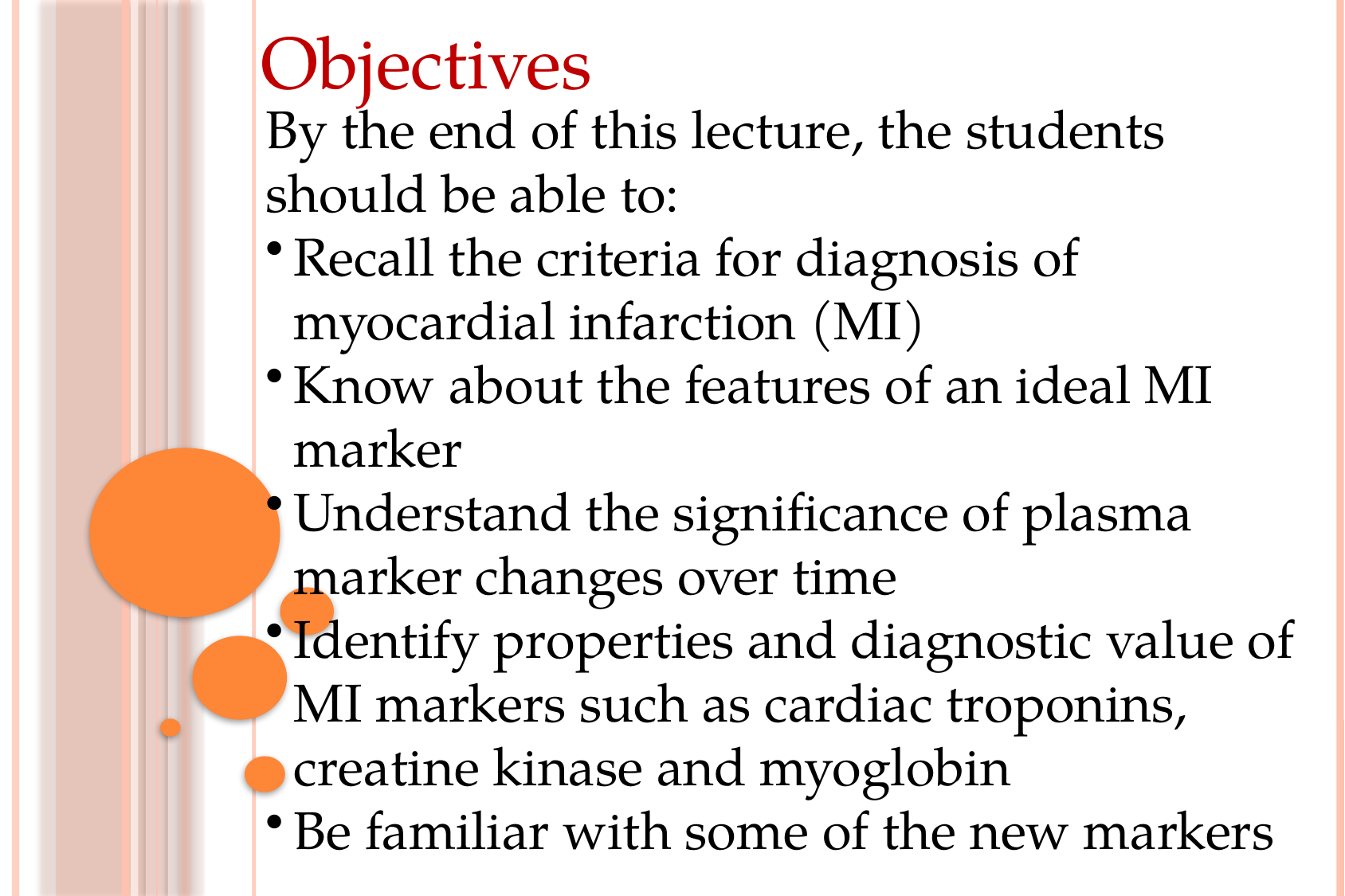

Objectives
By the end of this lecture, the students should be able to:
Recall the criteria for diagnosis of myocardial infarction (MI)
Know about the features of an ideal MI marker
Understand the significance of plasma marker changes over time
Identify properties and diagnostic value of MI markers such as cardiac troponins, creatine kinase and myoglobin
Be familiar with some of the new markers